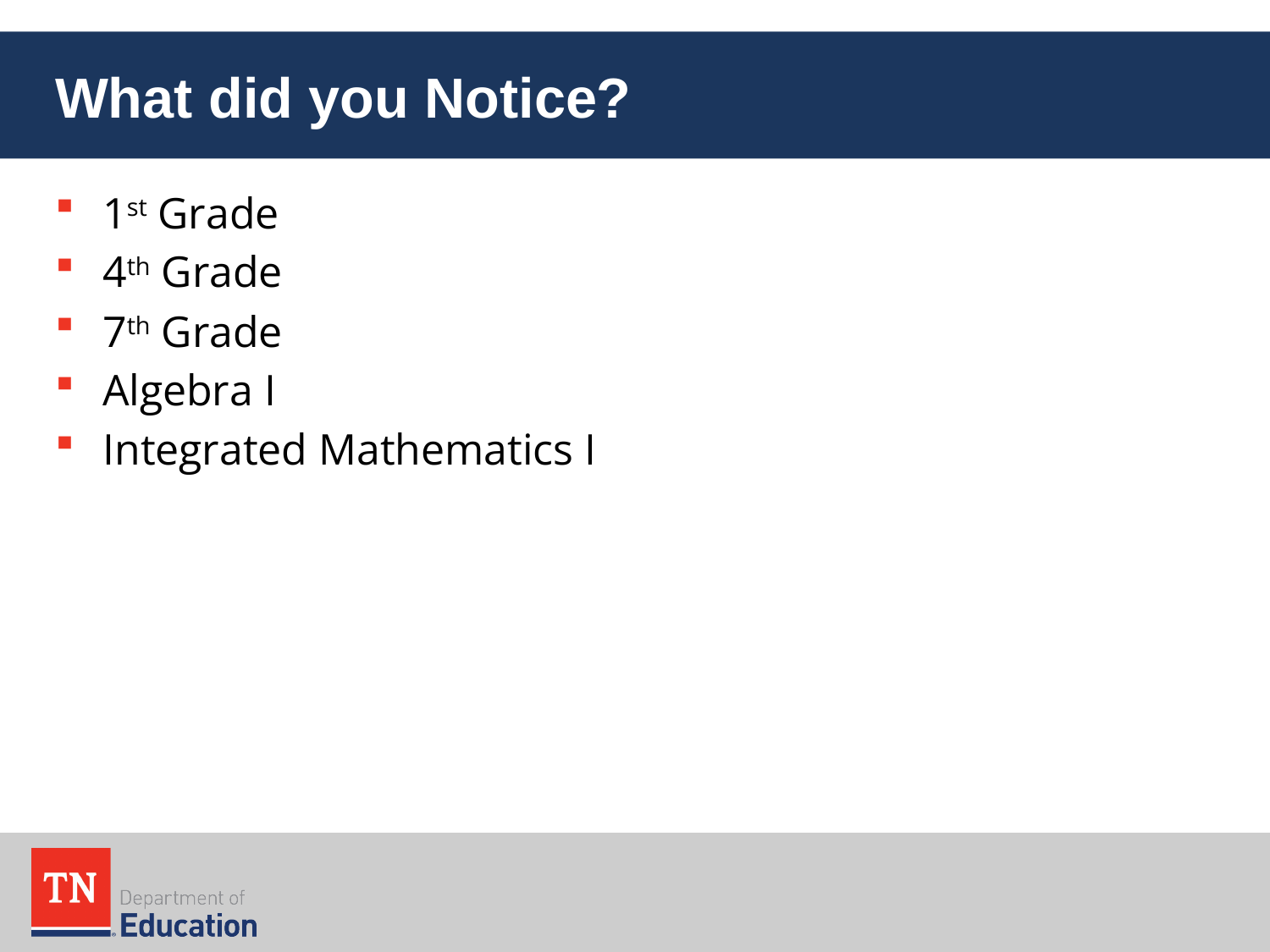

# What did you Notice?
1st Grade
4th Grade
7th Grade
Algebra I
Integrated Mathematics I